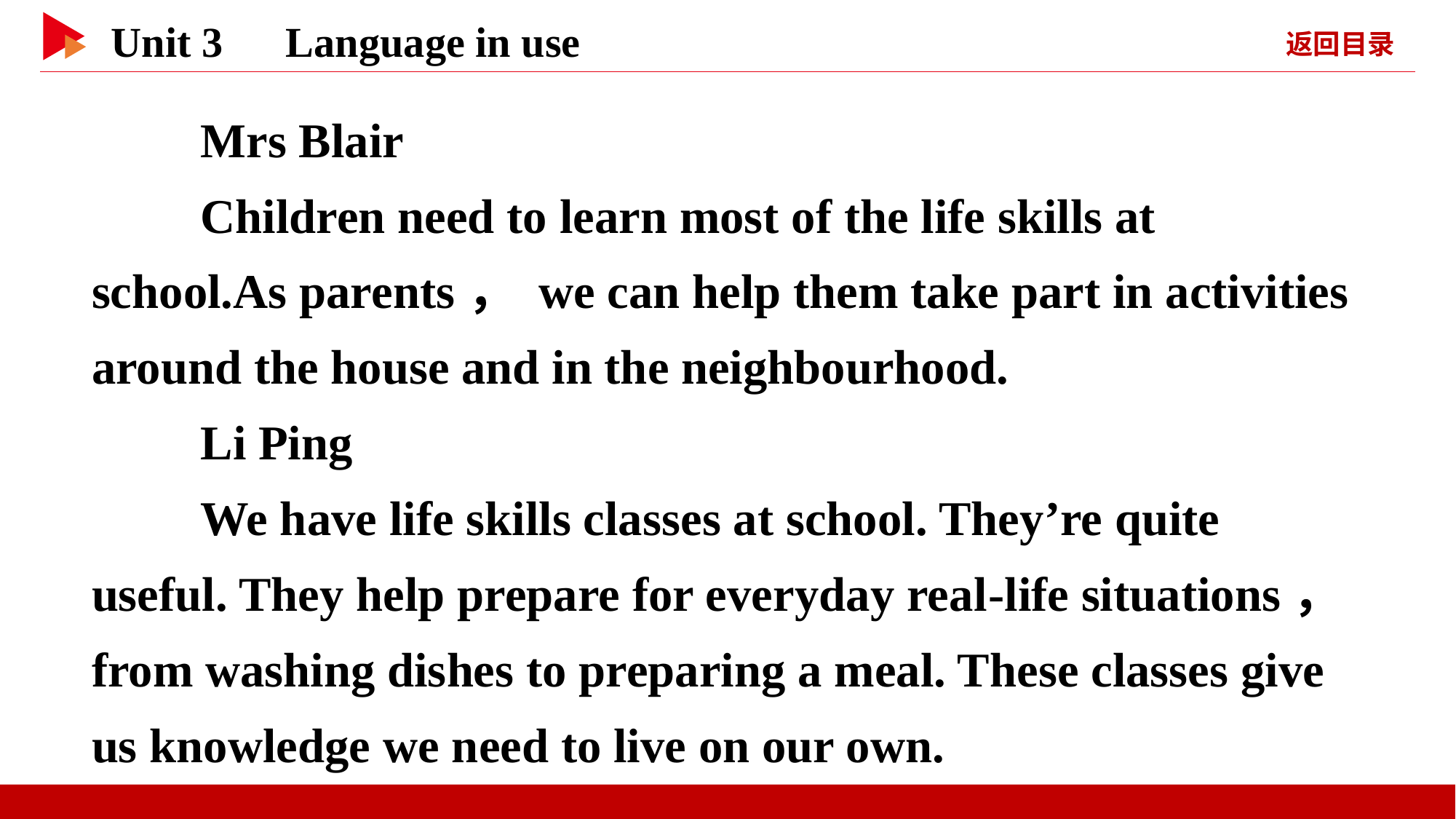

Mrs Blair
　　Children need to learn most of the life skills at school.As parents， we can help them take part in activities around the house and in the neighbourhood.
　　Li Ping
　　We have life skills classes at school. They’re quite useful. They help prepare for everyday real-life situations， from washing dishes to preparing a meal. These classes give us knowledge we need to live on our own.